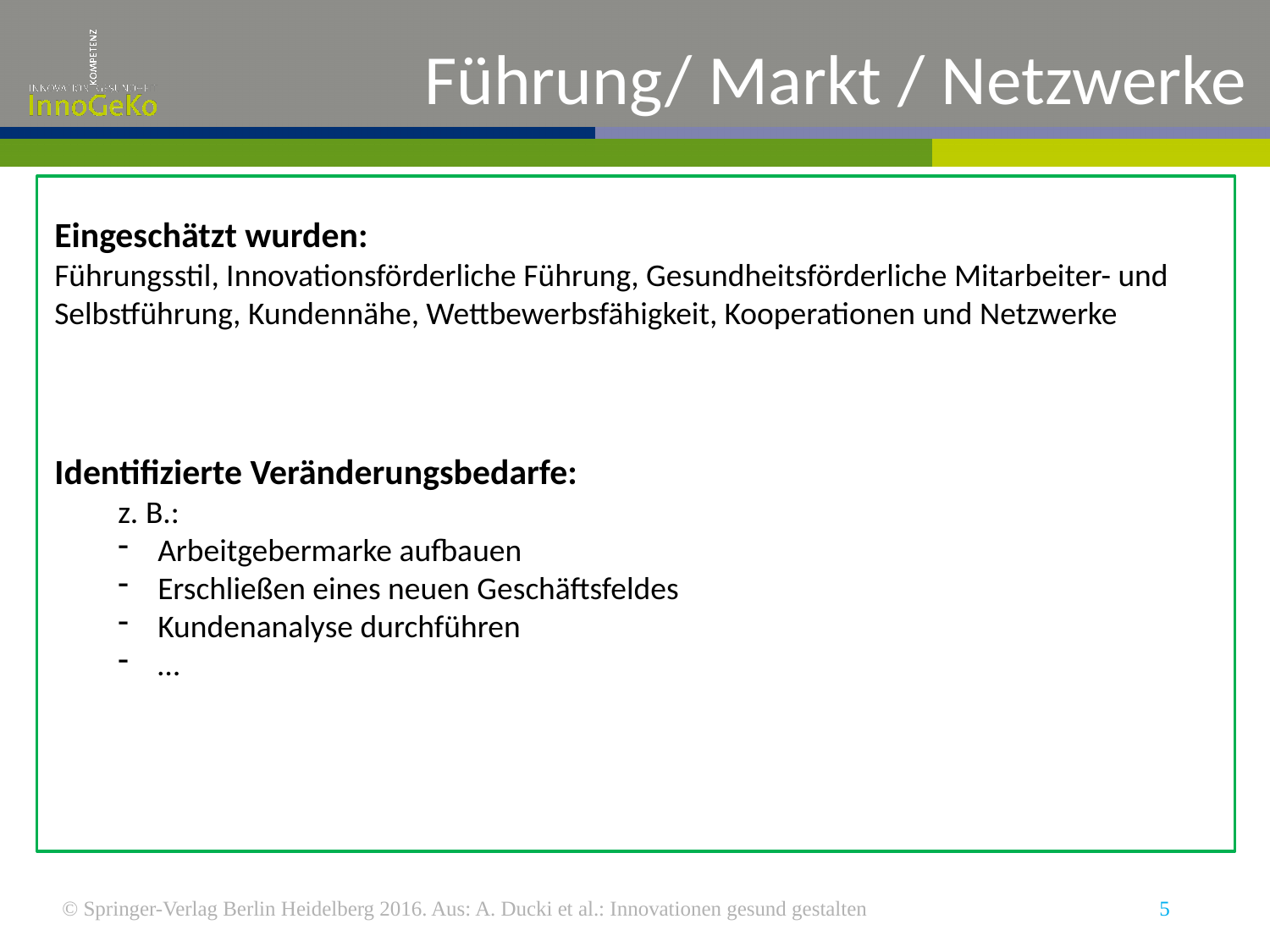

# Führung/ Markt / Netzwerke
Eingeschätzt wurden:
Führungsstil, Innovationsförderliche Führung, Gesundheitsförderliche Mitarbeiter- und Selbstführung, Kundennähe, Wettbewerbsfähigkeit, Kooperationen und Netzwerke

Identifizierte Veränderungsbedarfe:
z. B.:
Arbeitgebermarke aufbauen
Erschließen eines neuen Geschäftsfeldes
Kundenanalyse durchführen
…

© Springer-Verlag Berlin Heidelberg 2016. Aus: A. Ducki et al.: Innovationen gesund gestalten

5